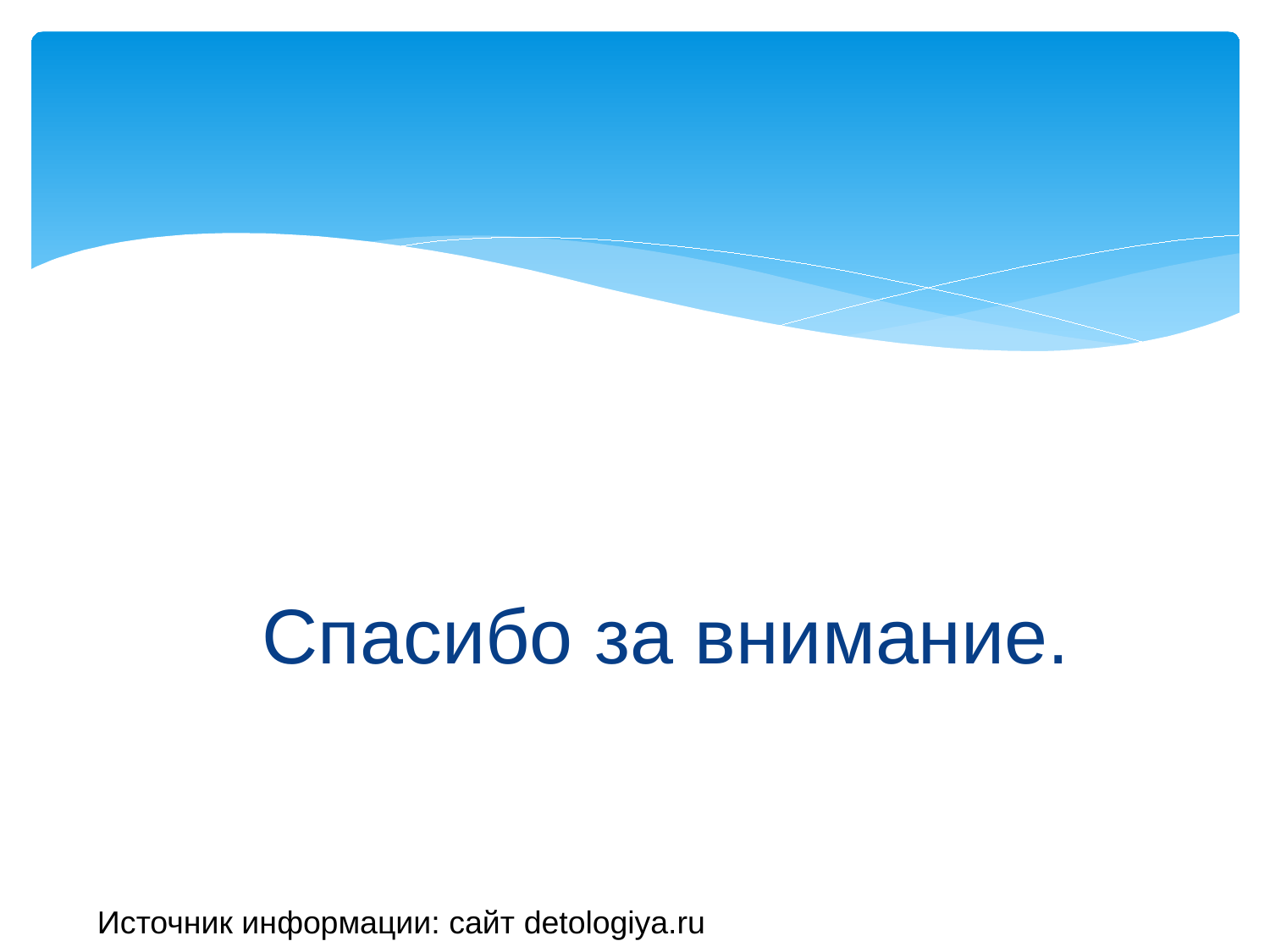

# Спасибо за внимание.
Источник информации: сайт detologiya.ru